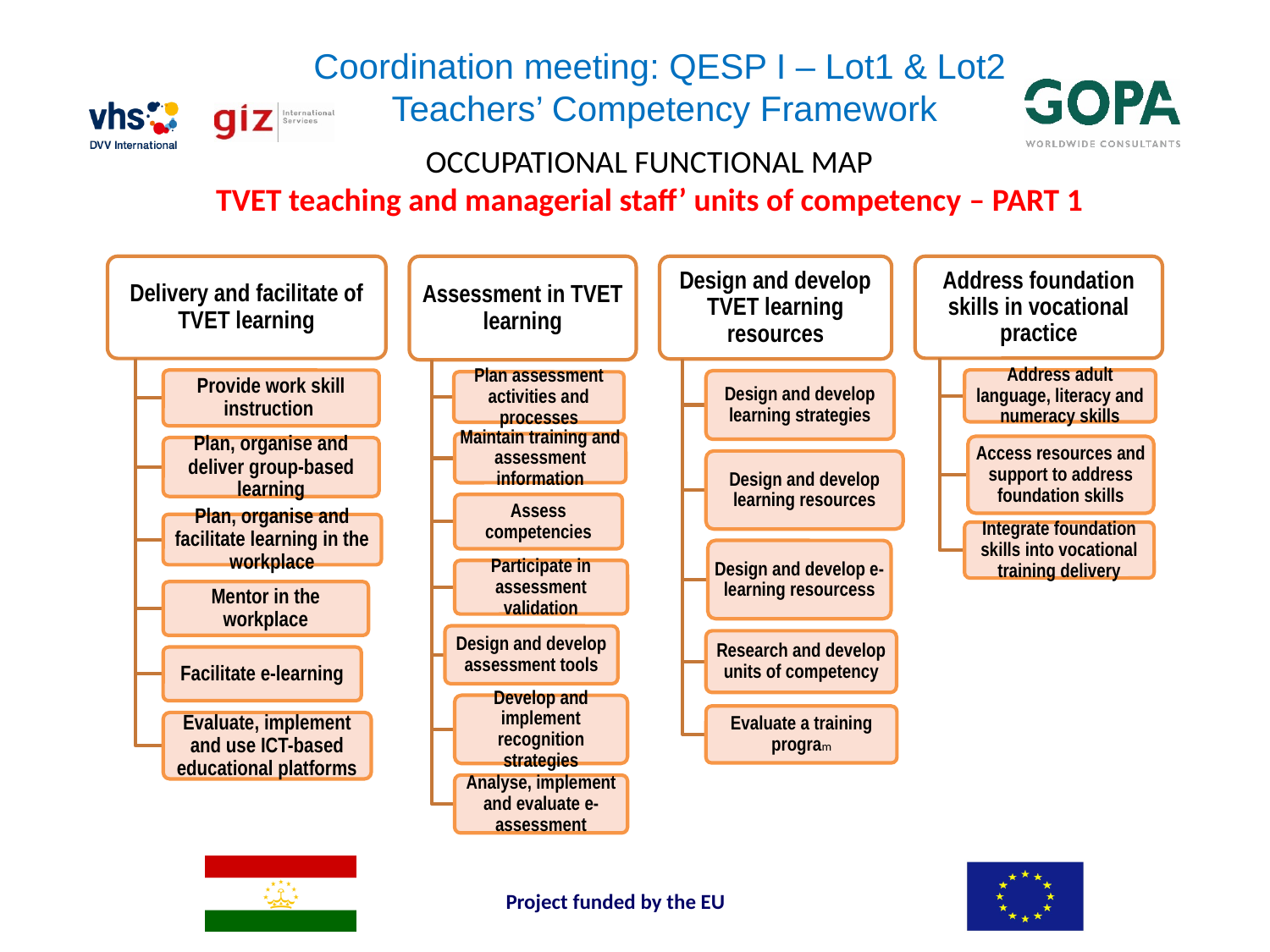

Coordination meeting: QESP I – Lot1 & Lot2
Teachers’ Competency Framework
OCCUPATIONAL FUNCTIONAL MAP
TVET teaching and managerial staff’ units of competency – PART 1

Delivery and facilitate of TVET learning
Provide work skill instruction
Plan, organise and deliver group-based learning
Plan, organise and facilitate learning in the workplace
Mentor in the workplace
Facilitate e-learning
Evaluate, implement and use ICT-based educational platforms
Assessment in TVET learning
Plan assessment activities and processes
Maintain training and assessment information
Assess competencies
Participate in assessment validation
Design and develop assessment tools
Develop and implement recognition strategies
Analyse, implement and evaluate e-assessment
Design and develop TVET learning resources
Design and develop learning strategies
Design and develop learning resources
Design and develop e-learning resourcess
Research and develop units of competency
Evaluate a training program
Address foundation skills in vocational practice
Address adult language, literacy and numeracy skills
Access resources and support to address foundation skills
Integrate foundation skills into vocational training delivery
Project funded by the EU